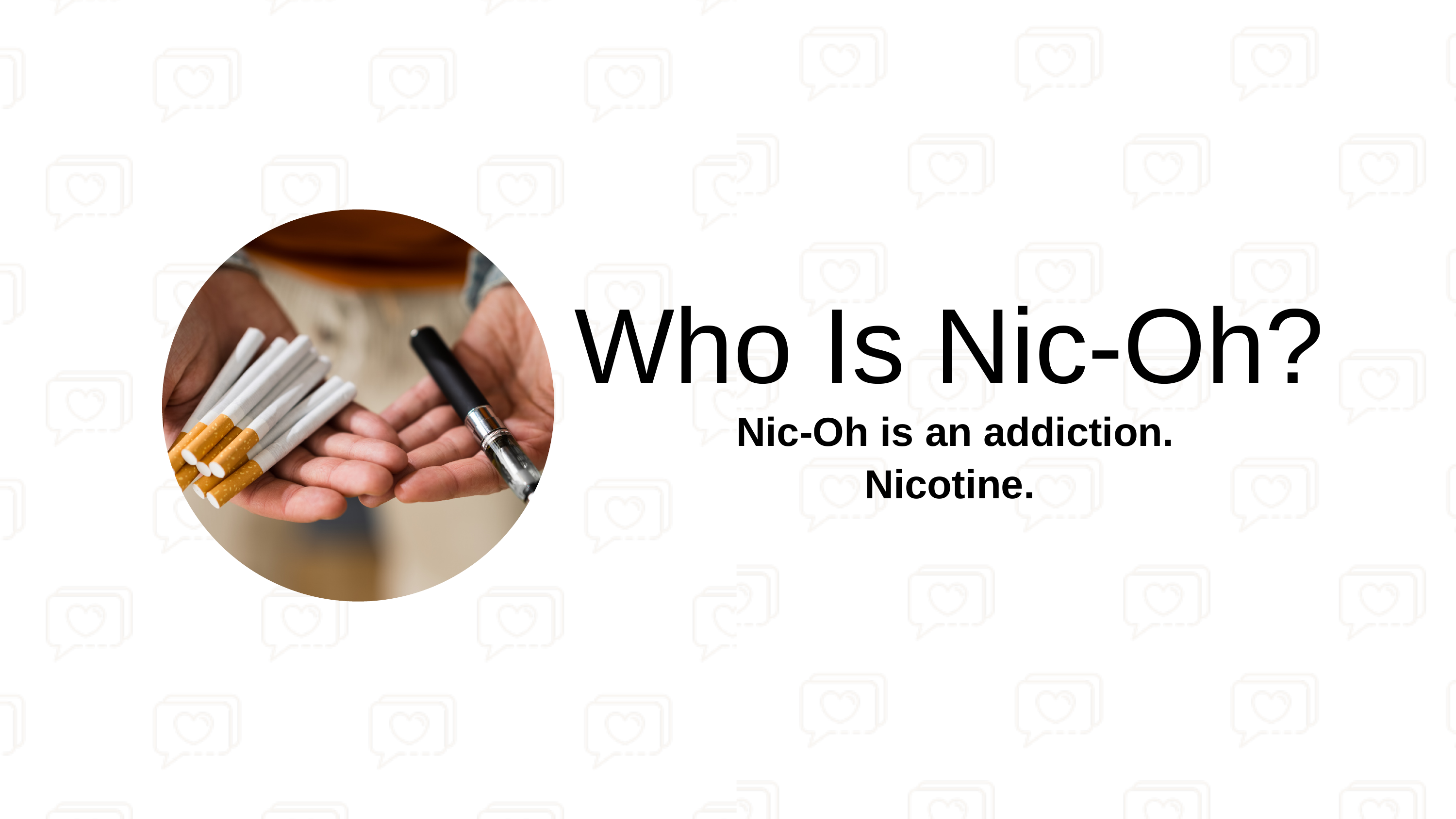

Who Is Nic-Oh?
 Nic-Oh is an addiction. Nicotine.